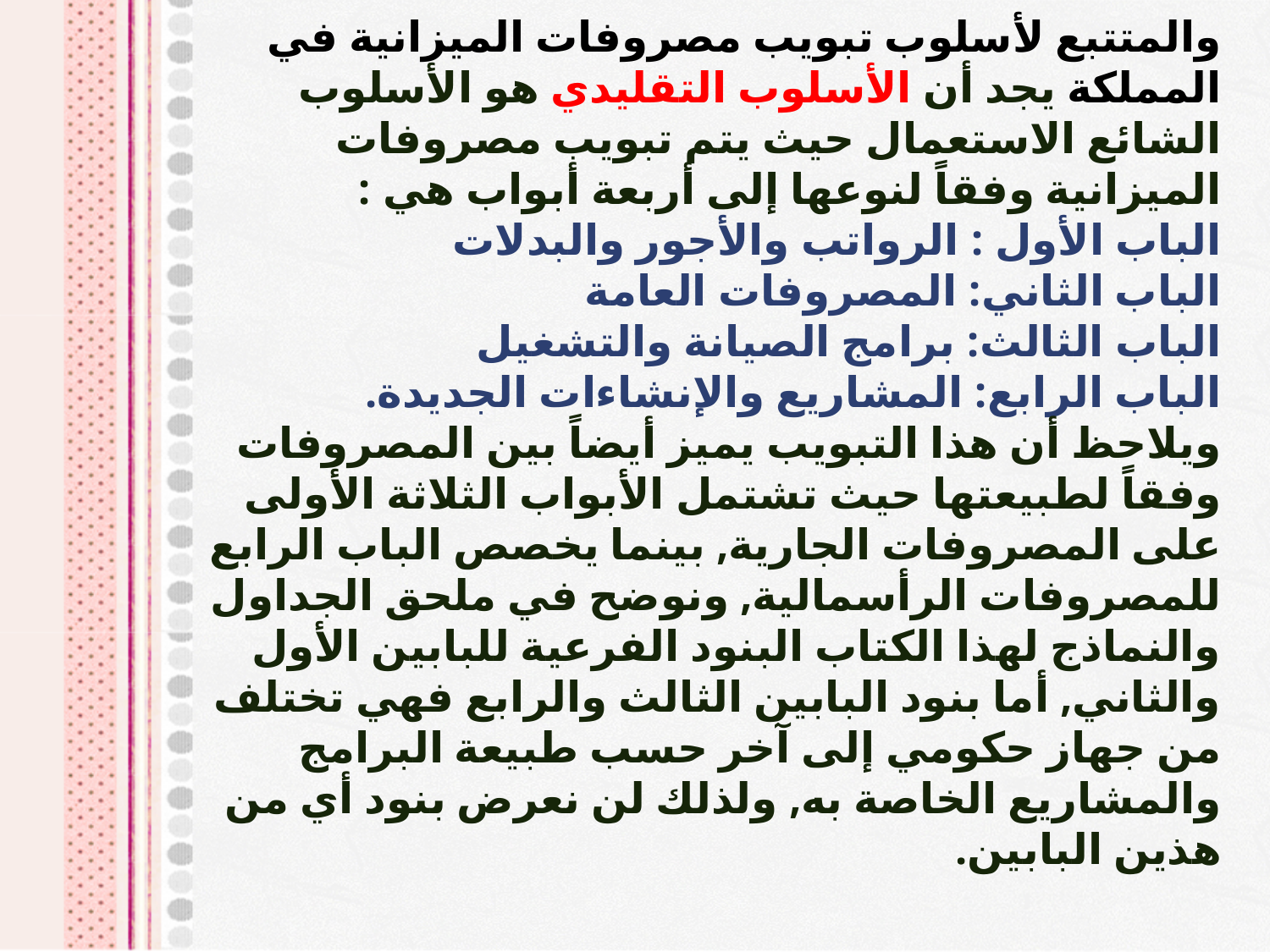

والمتتبع لأسلوب تبويب مصروفات الميزانية في المملكة يجد أن الأسلوب التقليدي هو الأسلوب الشائع الاستعمال حيث يتم تبويب مصروفات الميزانية وفقاً لنوعها إلى أربعة أبواب هي :
الباب الأول : الرواتب والأجور والبدلات
الباب الثاني: المصروفات العامة
الباب الثالث: برامج الصيانة والتشغيل
الباب الرابع: المشاريع والإنشاءات الجديدة.
ويلاحظ أن هذا التبويب يميز أيضاً بين المصروفات وفقاً لطبيعتها حيث تشتمل الأبواب الثلاثة الأولى على المصروفات الجارية, بينما يخصص الباب الرابع للمصروفات الرأسمالية, ونوضح في ملحق الجداول والنماذج لهذا الكتاب البنود الفرعية للبابين الأول والثاني, أما بنود البابين الثالث والرابع فهي تختلف من جهاز حكومي إلى آخر حسب طبيعة البرامج والمشاريع الخاصة به, ولذلك لن نعرض بنود أي من هذين البابين.